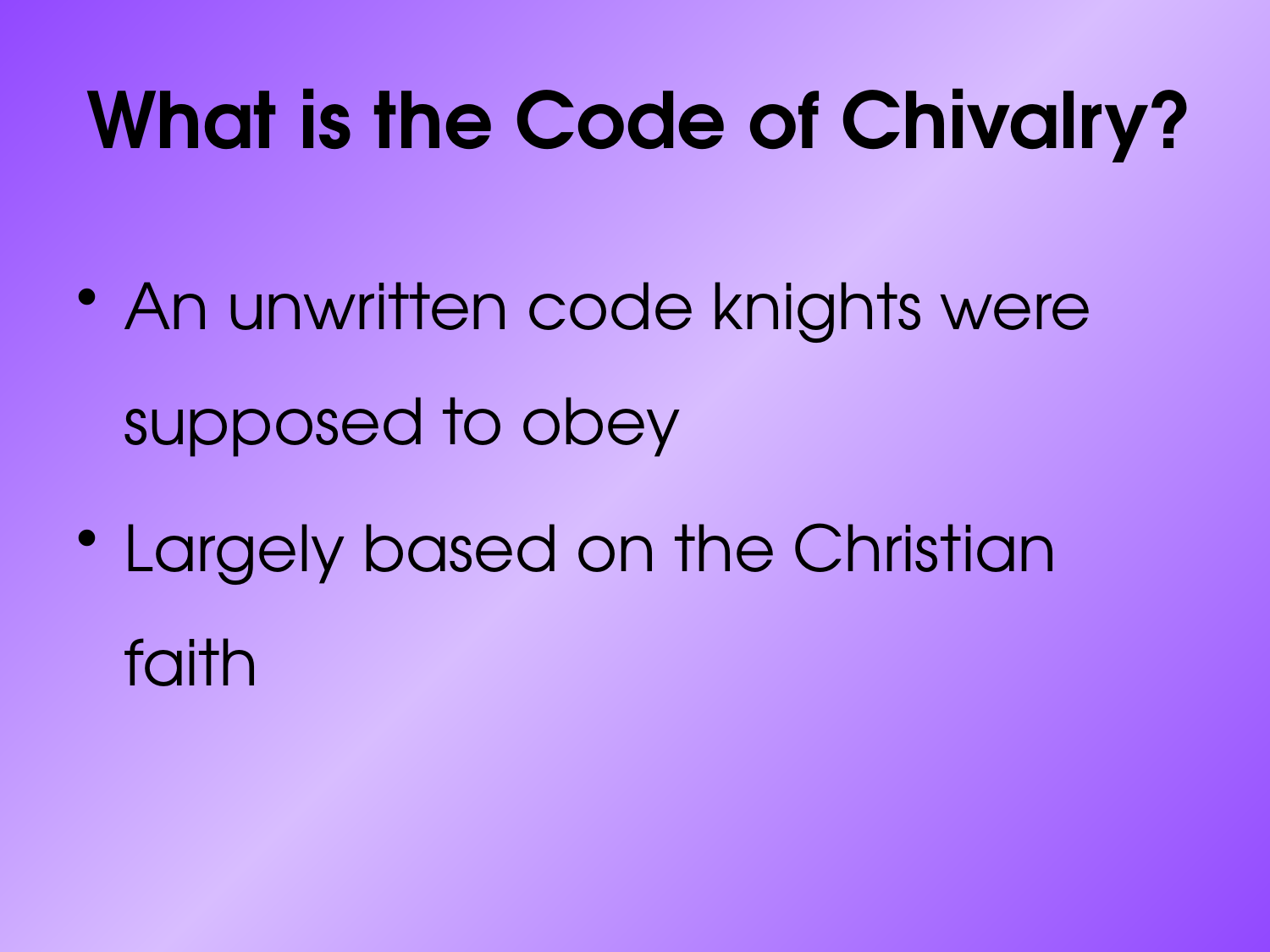

# What is the Code of Chivalry?
An unwritten code knights were supposed to obey
Largely based on the Christian faith